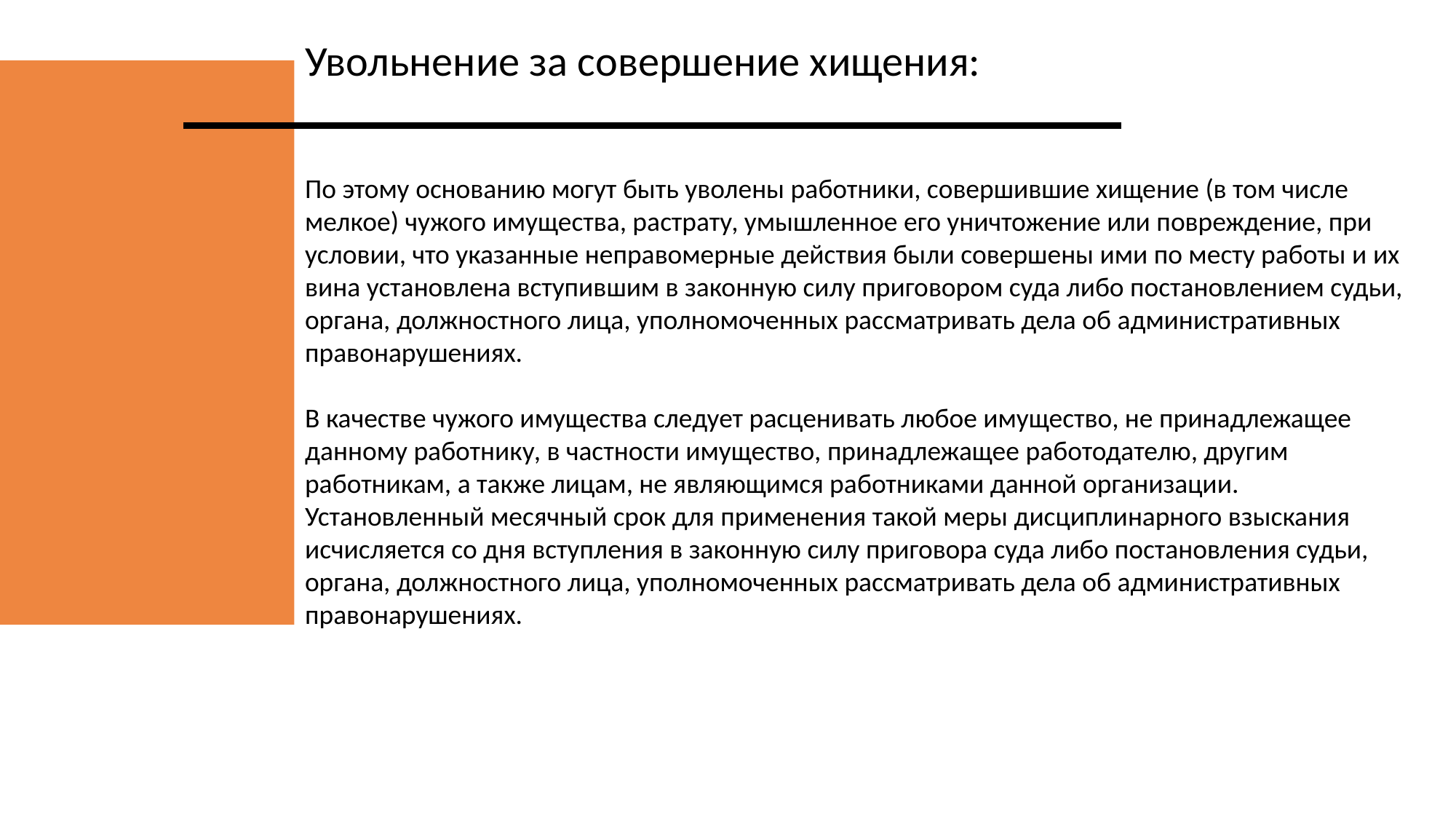

Увольнение за совершение хищения:

По этому основанию могут быть уволены работники, совершившие хищение (в том числе мелкое) чужого имущества, растрату, умышленное его уничтожение или повреждение, при условии, что указанные неправомерные действия были совершены ими по месту работы и их вина установлена вступившим в законную силу приговором суда либо постановлением судьи, органа, должностного лица, уполномоченных рассматривать дела об административных правонарушениях.

В качестве чужого имущества следует расценивать любое имущество, не принадлежащее данному работнику, в частности имущество, принадлежащее работодателю, другим работникам, а также лицам, не являющимся работниками данной организации.
Установленный месячный срок для применения такой меры дисциплинарного взыскания исчисляется со дня вступления в законную силу приговора суда либо постановления судьи, органа, должностного лица, уполномоченных рассматривать дела об административных правонарушениях.